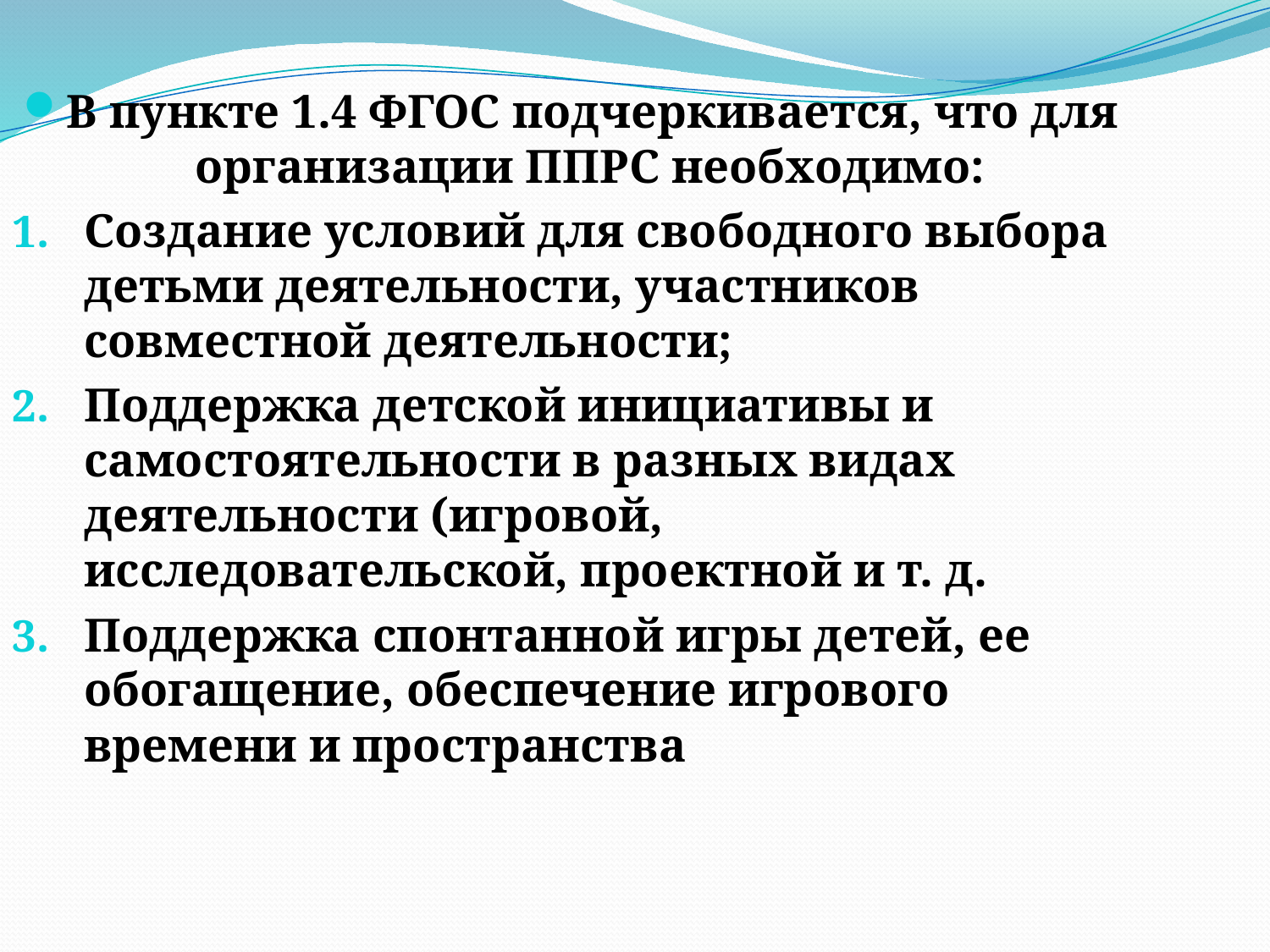

В пункте 1.4 ФГОС подчеркивается, что для организации ППРС необходимо:
Создание условий для свободного выбора детьми деятельности, участников совместной деятельности;
Поддержка детской инициативы и самостоятельности в разных видах деятельности (игровой, исследовательской, проектной и т. д.
Поддержка спонтанной игры детей, ее обогащение, обеспечение игрового времени и пространства